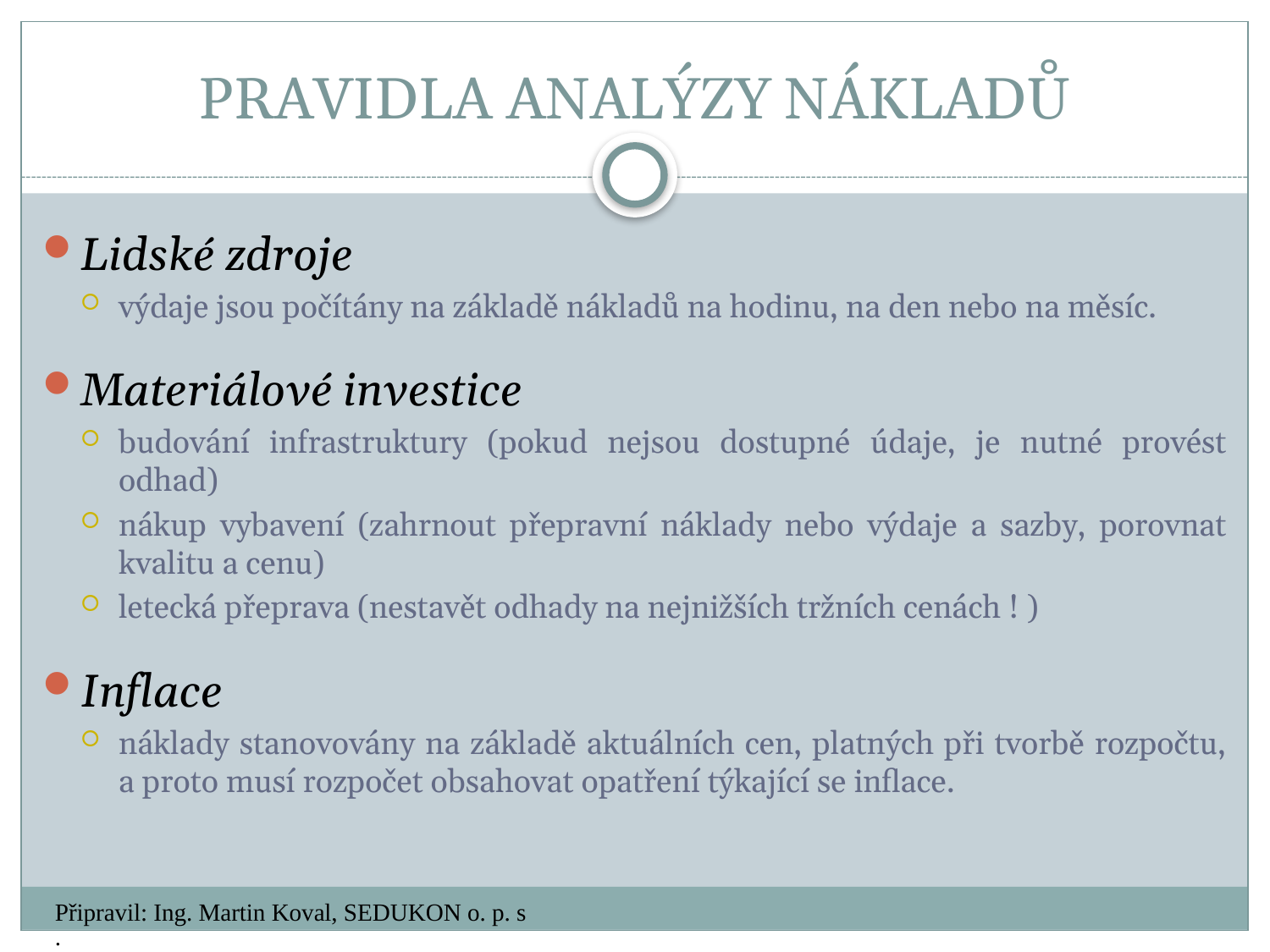

# PRAVIDLA ANALÝZY NÁKLADŮ
Lidské zdroje
výdaje jsou počítány na základě nákladů na hodinu, na den nebo na měsíc.

Materiálové investice
budování infrastruktury (pokud nejsou dostupné údaje, je nutné provést odhad)
nákup vybavení (zahrnout přepravní náklady nebo výdaje a sazby, porovnat kvalitu a cenu)
letecká přeprava (nestavět odhady na nejnižších tržních cenách ! )

Inflace
náklady stanovovány na základě aktuálních cen, platných při tvorbě rozpočtu, a proto musí rozpočet obsahovat opatření týkající se inflace.

Připravil: Ing. Martin Koval, SEDUKON o. p. s.